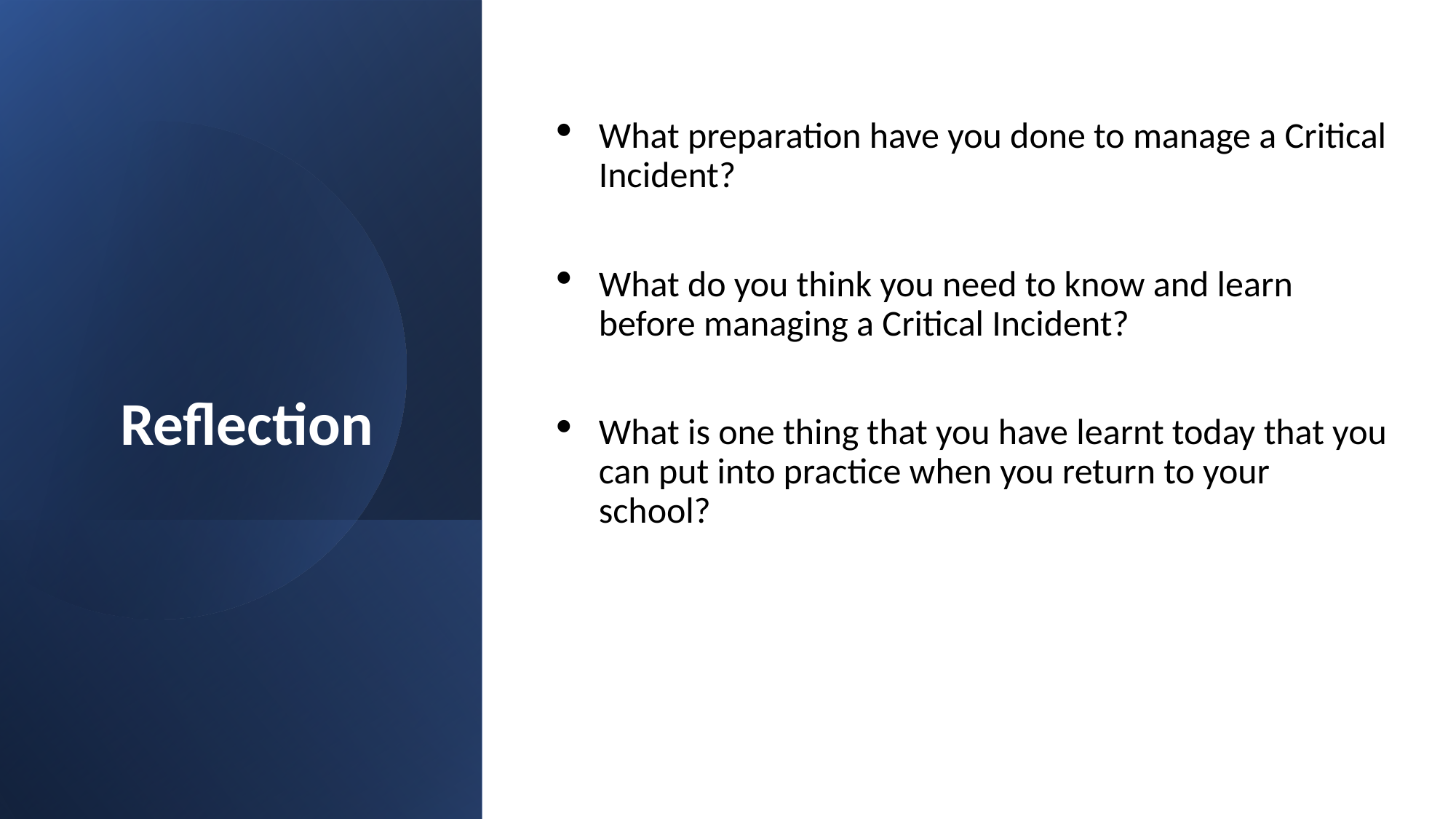

What preparation have you done to manage a Critical Incident?

What do you think you need to know and learn before managing a Critical Incident?

What is one thing that you have learnt today that you can put into practice when you return to your school?

# Reflection